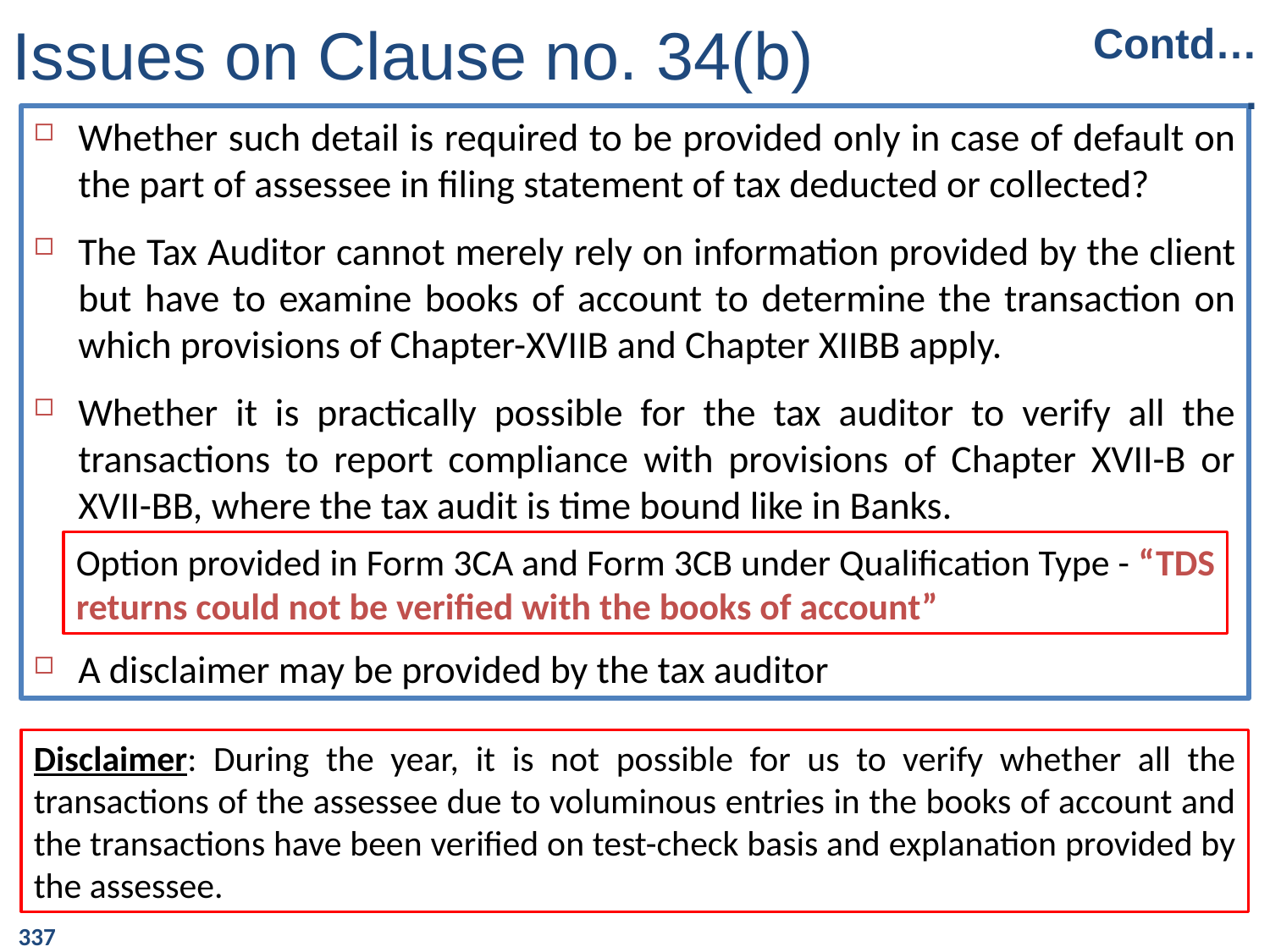

Issues on Clause no. 34(b)
Contd….
Whether such detail is required to be provided only in case of default on the part of assessee in filing statement of tax deducted or collected?
The Tax Auditor cannot merely rely on information provided by the client but have to examine books of account to determine the transaction on which provisions of Chapter-XVIIB and Chapter XIIBB apply.
Whether it is practically possible for the tax auditor to verify all the transactions to report compliance with provisions of Chapter XVII-B or XVII-BB, where the tax audit is time bound like in Banks.

A disclaimer may be provided by the tax auditor
Option provided in Form 3CA and Form 3CB under Qualification Type - “TDS returns could not be verified with the books of account”
Disclaimer: During the year, it is not possible for us to verify whether all the transactions of the assessee due to voluminous entries in the books of account and the transactions have been verified on test-check basis and explanation provided by the assessee.
337